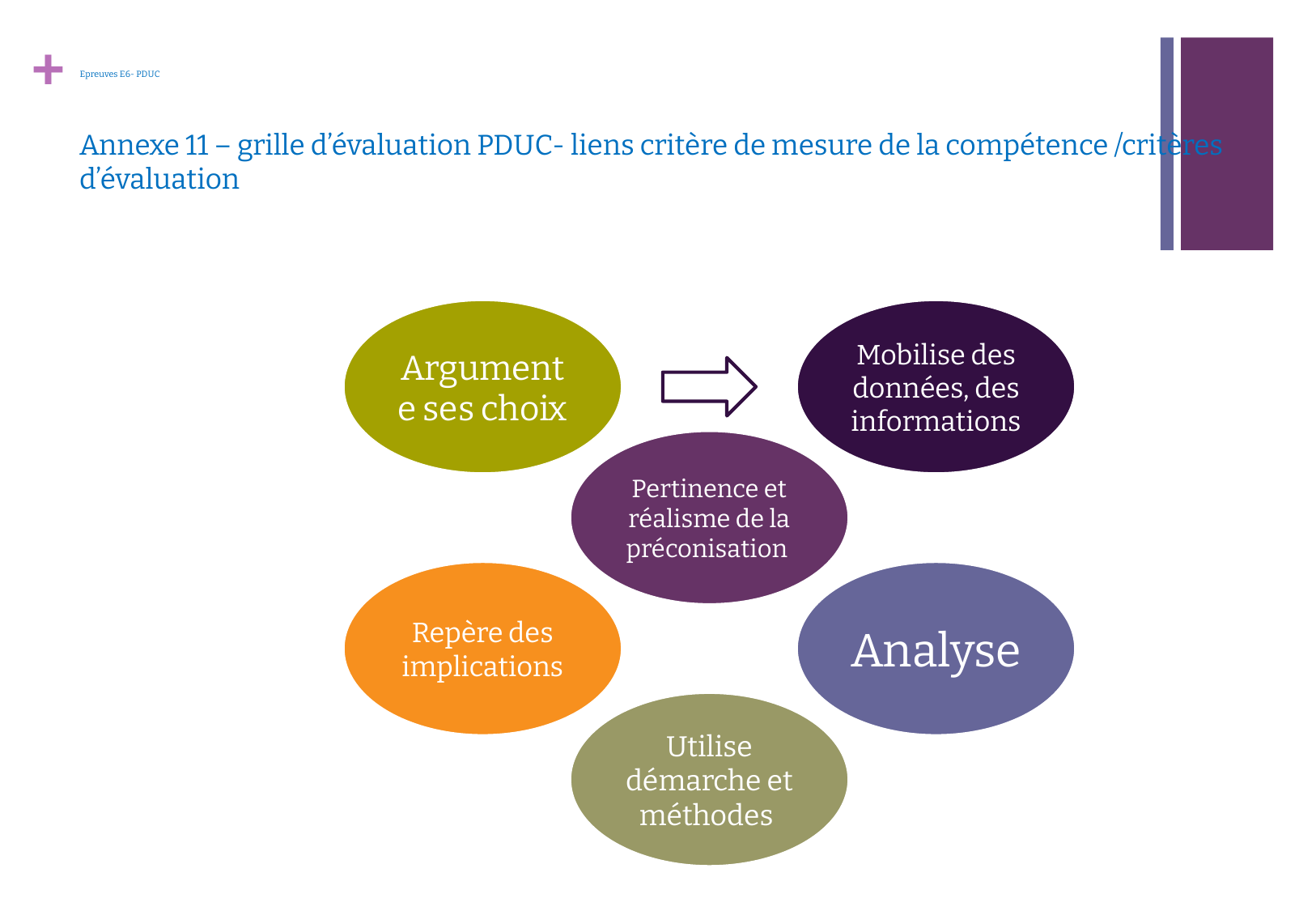

# Epreuves E6- PDUC
Annexe 11 – grille d’évaluation PDUC- liens critère de mesure de la compétence /critères d’évaluation

Pertinence et réalisme de la préconisation
Mobilise des données, des informations
Analyse
Utilise démarche et méthodes
Repère des implications
Argumente ses choix